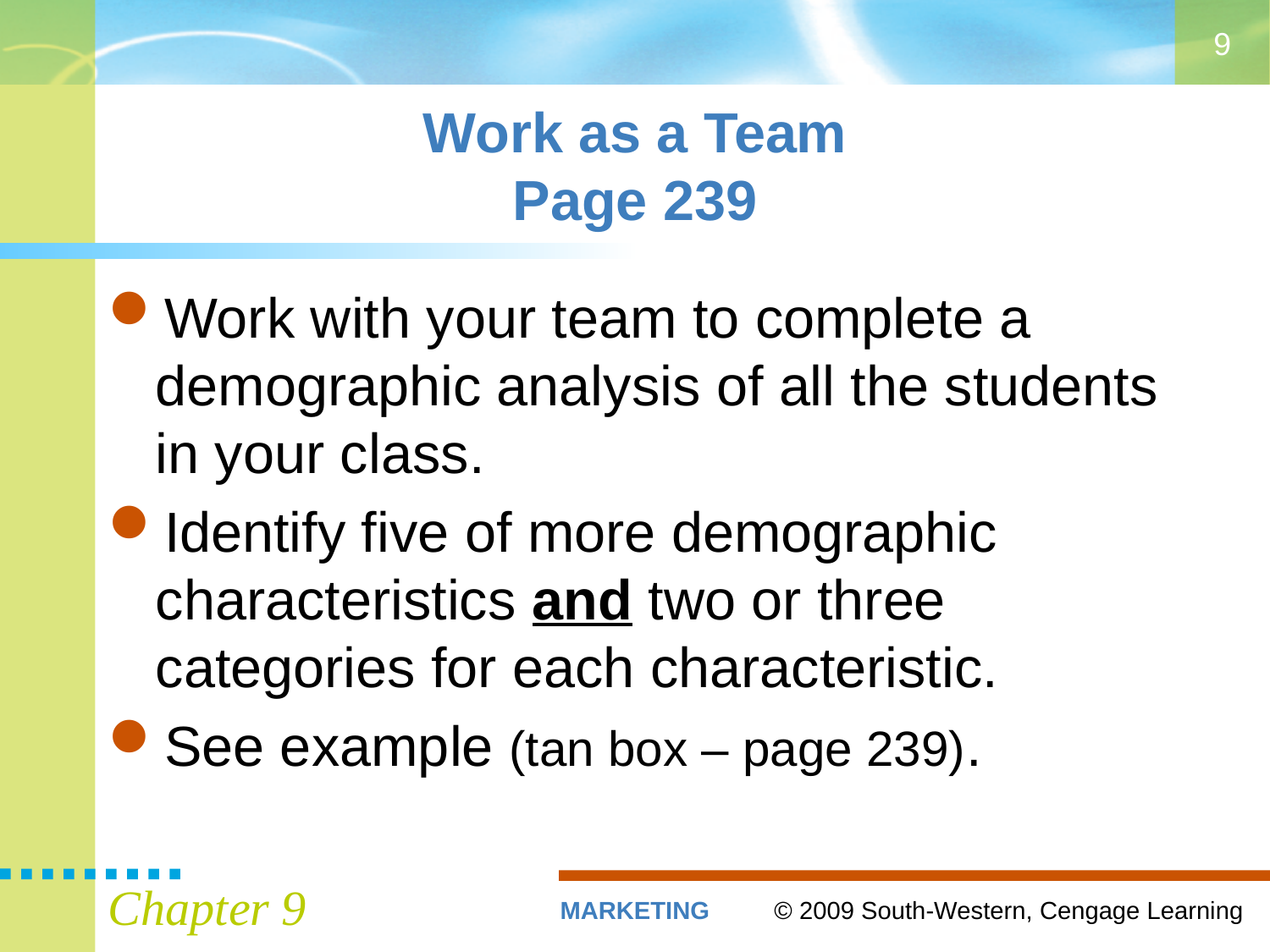

9
# Work as a Team Page 239
Work with your team to complete a demographic analysis of all the students in your class.
Identify five of more demographic characteristics and two or three categories for each characteristic.
See example (tan box – page 239).
Chapter 9